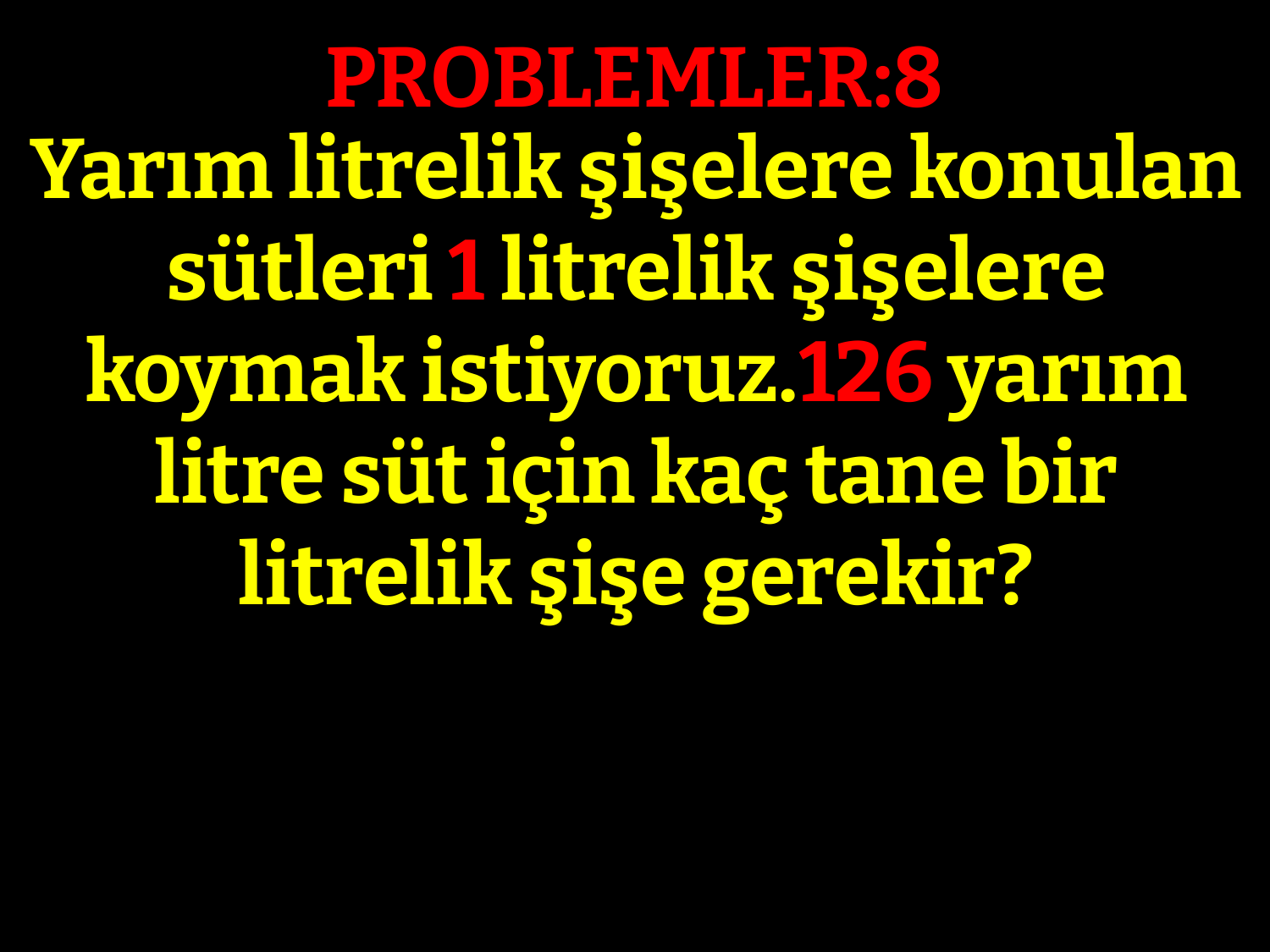

PROBLEMLER:8
Yarım litrelik şişelere konulan sütleri 1 litrelik şişelere koymak istiyoruz.126 yarım litre süt için kaç tane bir litrelik şişe gerekir?
#